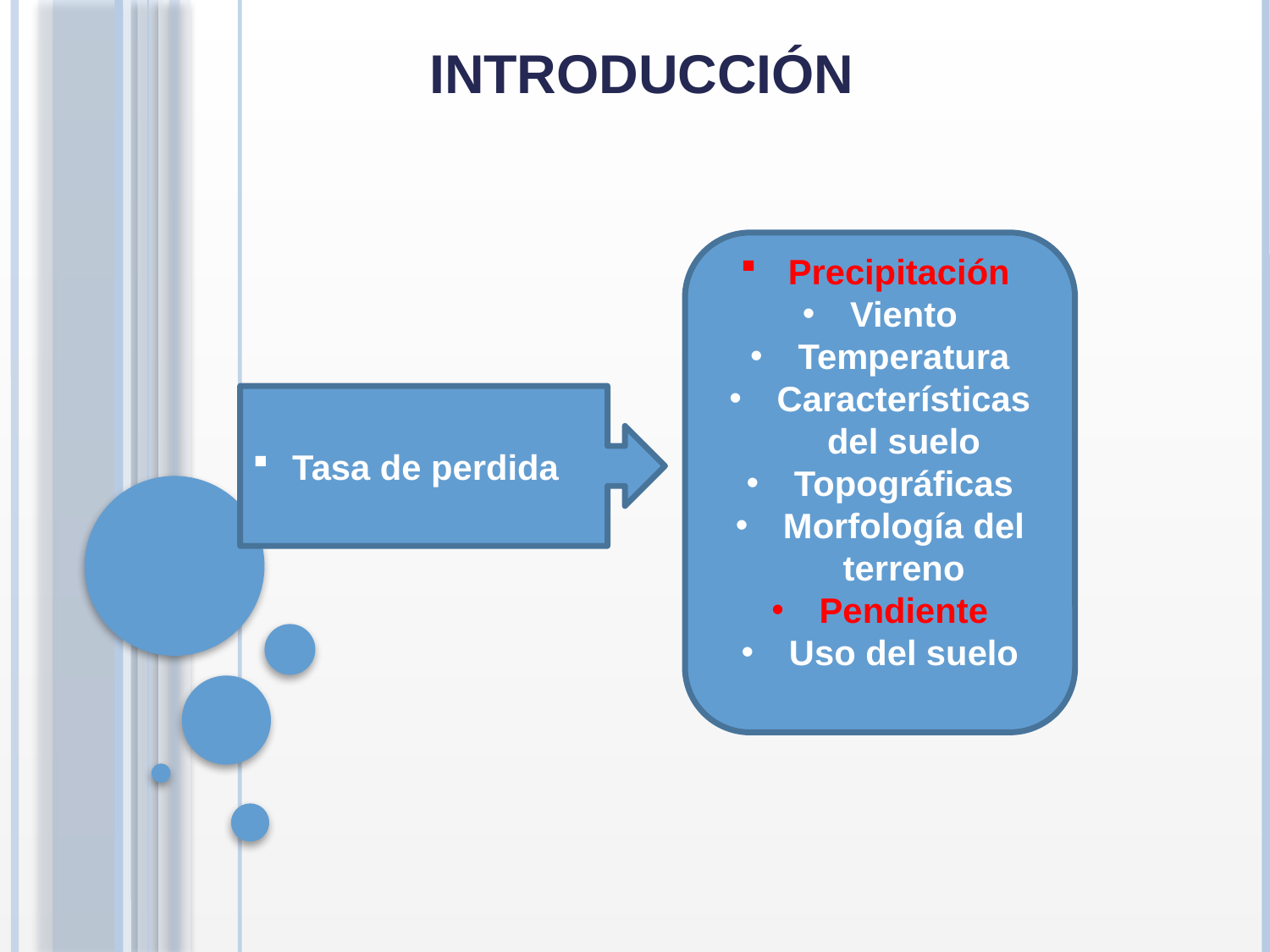

# INTRODUCCIÓN
Precipitación
Viento
Temperatura
Características del suelo
Topográficas
Morfología del terreno
Pendiente
Uso del suelo

Tasa de perdida